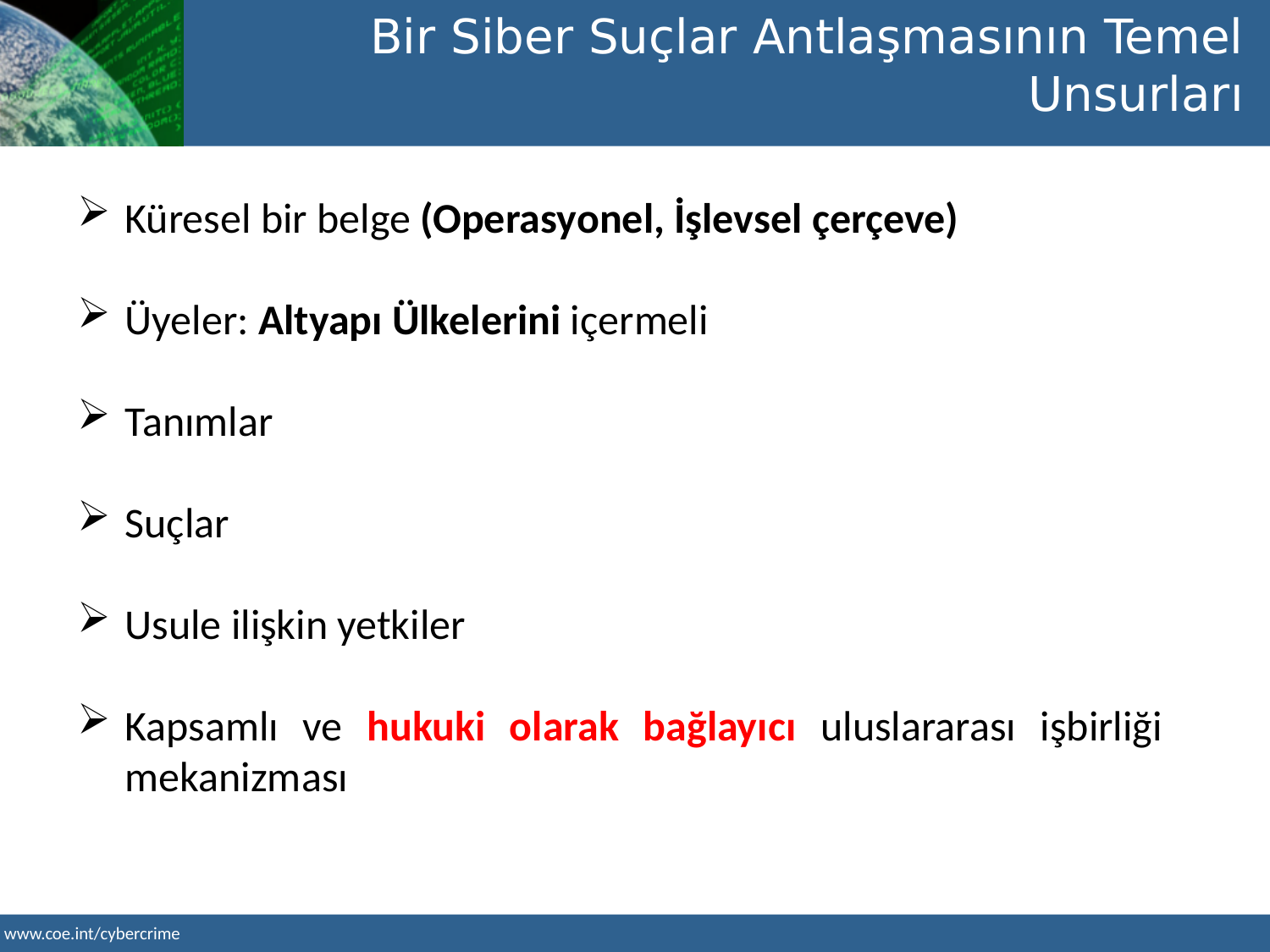

Bir Siber Suçlar Antlaşmasının Temel Unsurları

Küresel bir belge (Operasyonel, İşlevsel çerçeve)

Üyeler: Altyapı Ülkelerini içermeli

Tanımlar

Suçlar

Usule ilişkin yetkiler

Kapsamlı ve hukuki olarak bağlayıcı uluslararası işbirliği mekanizması